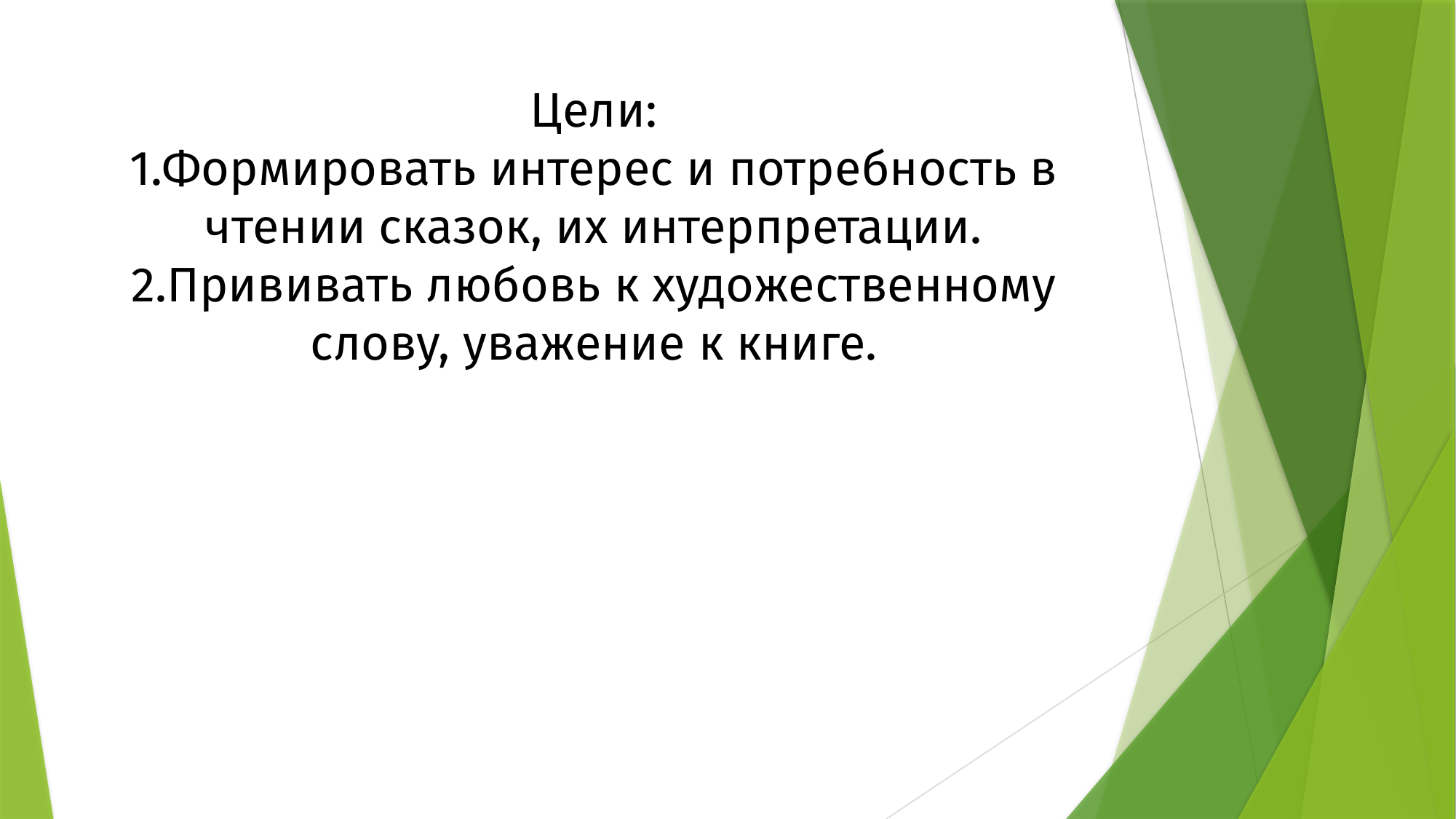

# Цели: 1.Формировать интерес и потребность в чтении сказок, их интерпретации. 2.Прививать любовь к художественному слову, уважение к книге.